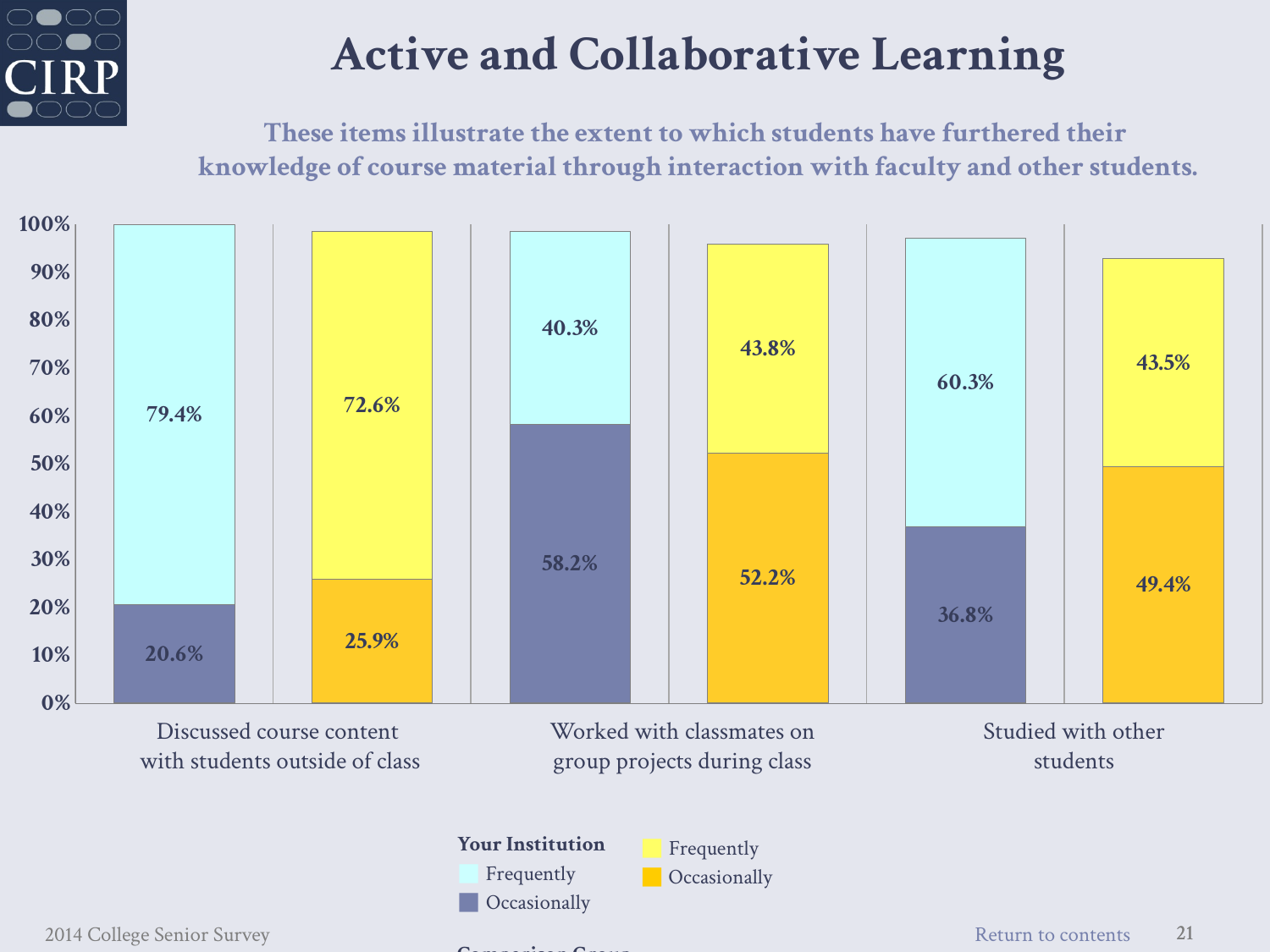

Active and Collaborative Learning
These items illustrate the extent to which students have furthered their
knowledge of course material through interaction with faculty and other students.

### Chart

| Category | occasionally | frequently |
|---|---|---|
| Discussed course content with students outside of class | 0.206 | 0.794 |
| comp | 0.259 | 0.726 |
| Worked with classmates on group projects during class
 | 0.582 | 0.403 |
| comp | 0.522 | 0.438 |
| Studied with other students | 0.368 | 0.603 |
| comp | 0.494 | 0.435 |
Discussed course content
with students outside of class
Worked with classmates on group projects during class
Studied with other students
Your Institution
■ Frequently
■ Occasionally

Comparison Group
■ Frequently
■ Occasionally

2014 College Senior Survey
21
21